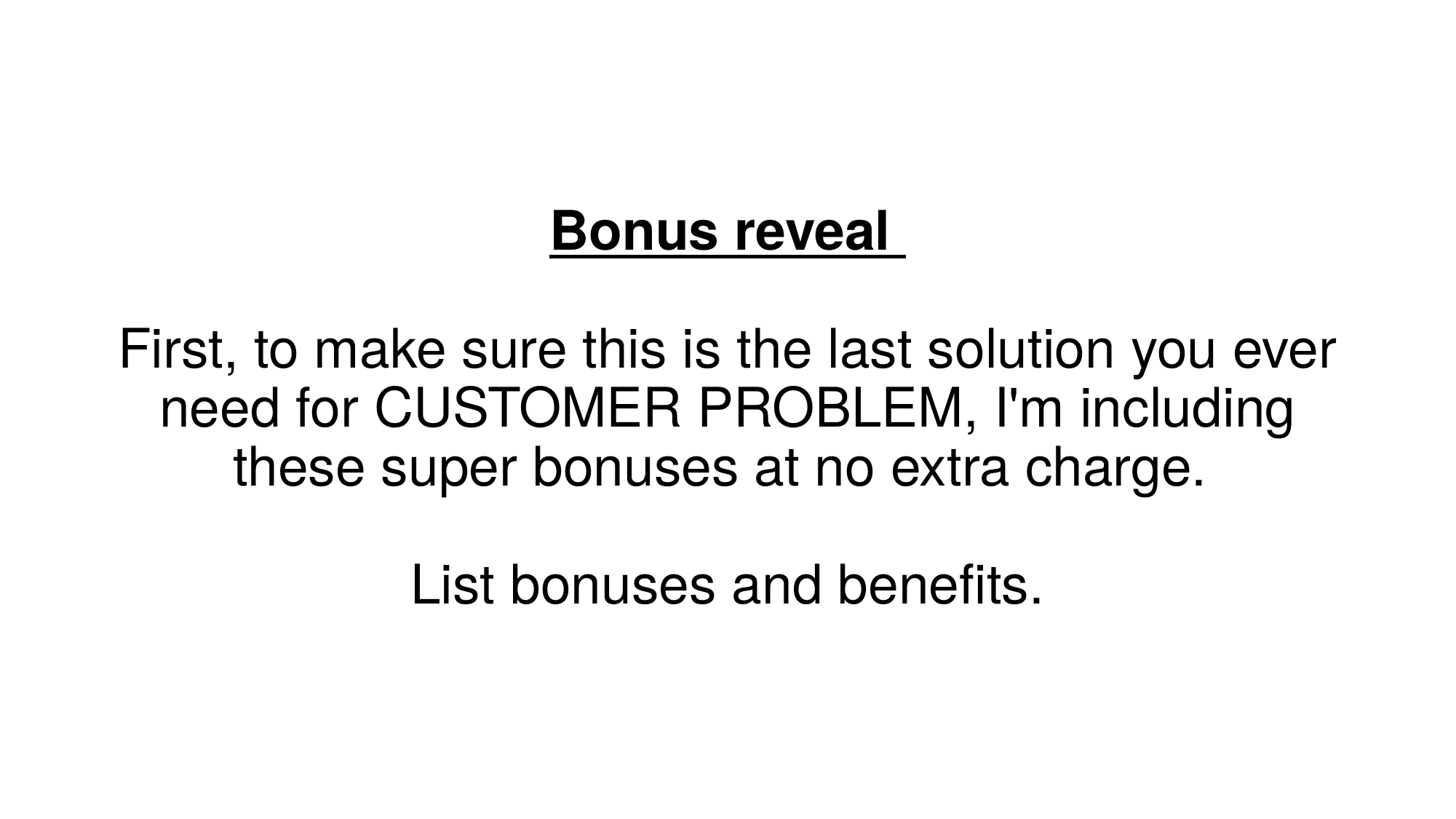

# Bonus reveal First, to make sure this is the last solution you ever need for CUSTOMER PROBLEM, I'm including these super bonuses at no extra charge. List bonuses and benefits.